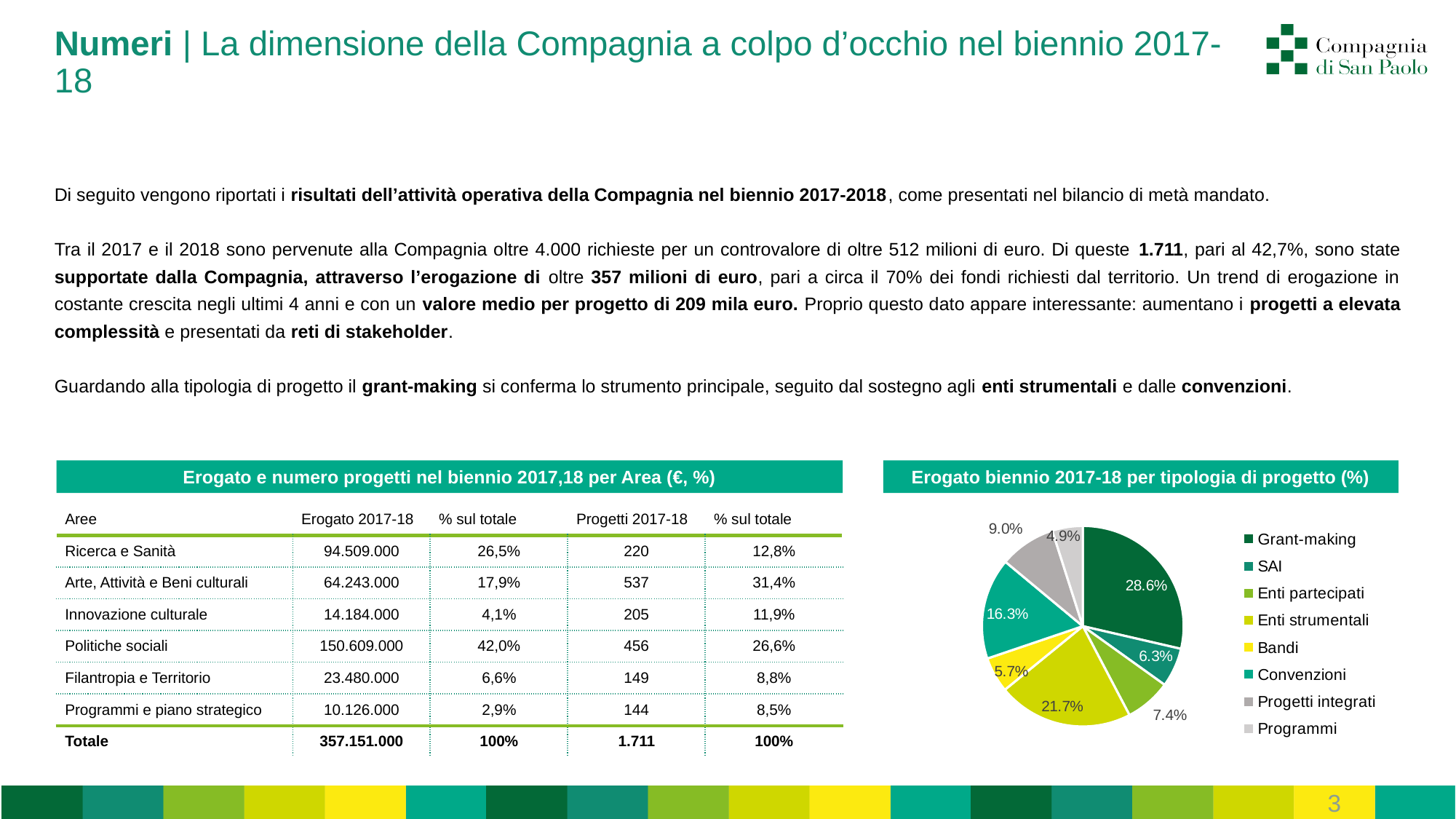

# Numeri | La dimensione della Compagnia a colpo d’occhio nel biennio 2017-18
Di seguito vengono riportati i risultati dell’attività operativa della Compagnia nel biennio 2017-2018, come presentati nel bilancio di metà mandato.
Tra il 2017 e il 2018 sono pervenute alla Compagnia oltre 4.000 richieste per un controvalore di oltre 512 milioni di euro. Di queste 1.711, pari al 42,7%, sono state supportate dalla Compagnia, attraverso l’erogazione di oltre 357 milioni di euro, pari a circa il 70% dei fondi richiesti dal territorio. Un trend di erogazione in costante crescita negli ultimi 4 anni e con un valore medio per progetto di 209 mila euro. Proprio questo dato appare interessante: aumentano i progetti a elevata complessità e presentati da reti di stakeholder.
Guardando alla tipologia di progetto il grant-making si conferma lo strumento principale, seguito dal sostegno agli enti strumentali e dalle convenzioni.
Erogato e numero progetti nel biennio 2017,18 per Area (€, %)
Erogato biennio 2017-18 per tipologia di progetto (%)
| Aree | Erogato 2017-18 | % sul totale | Progetti 2017-18 | % sul totale |
| --- | --- | --- | --- | --- |
| Ricerca e Sanità | 94.509.000 | 26,5% | 220 | 12,8% |
| Arte, Attività e Beni culturali | 64.243.000 | 17,9% | 537 | 31,4% |
| Innovazione culturale | 14.184.000 | 4,1% | 205 | 11,9% |
| Politiche sociali | 150.609.000 | 42,0% | 456 | 26,6% |
| Filantropia e Territorio | 23.480.000 | 6,6% | 149 | 8,8% |
| Programmi e piano strategico | 10.126.000 | 2,9% | 144 | 8,5% |
| Totale | 357.151.000 | 100% | 1.711 | 100% |

### Chart

| Category | Erogato |
|---|---|
| Grant-making | 0.286 |
| SAI | 0.063 |
| Enti partecipati | 0.074 |
| Enti strumentali | 0.217 |
| Bandi | 0.057 |
| Convenzioni | 0.163 |
| Progetti integrati | 0.09 |
| Programmi | 0.049 |
3